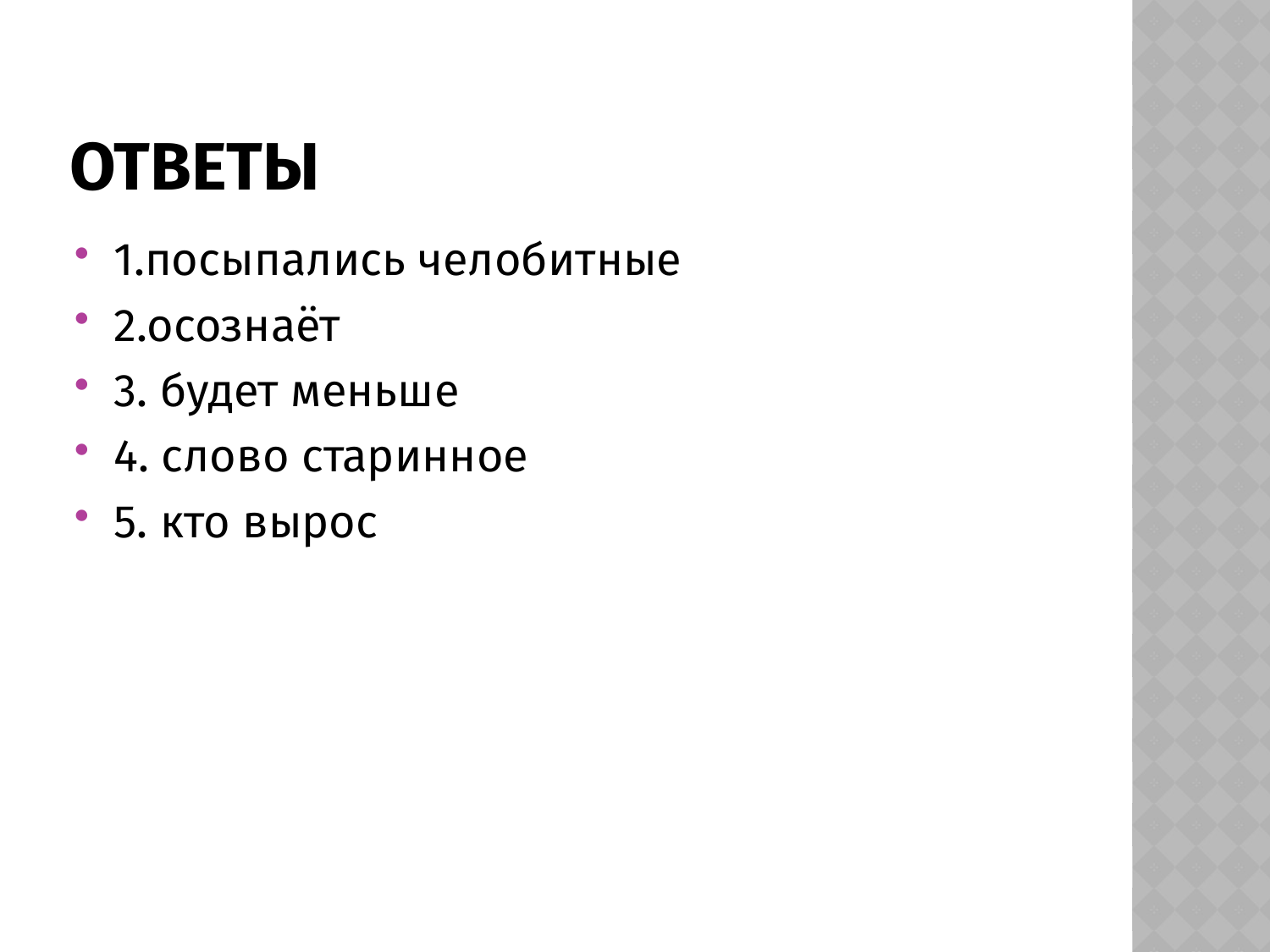

# Ответы
1.посыпались челобитные
2.осознаёт
3. будет меньше
4. слово старинное
5. кто вырос